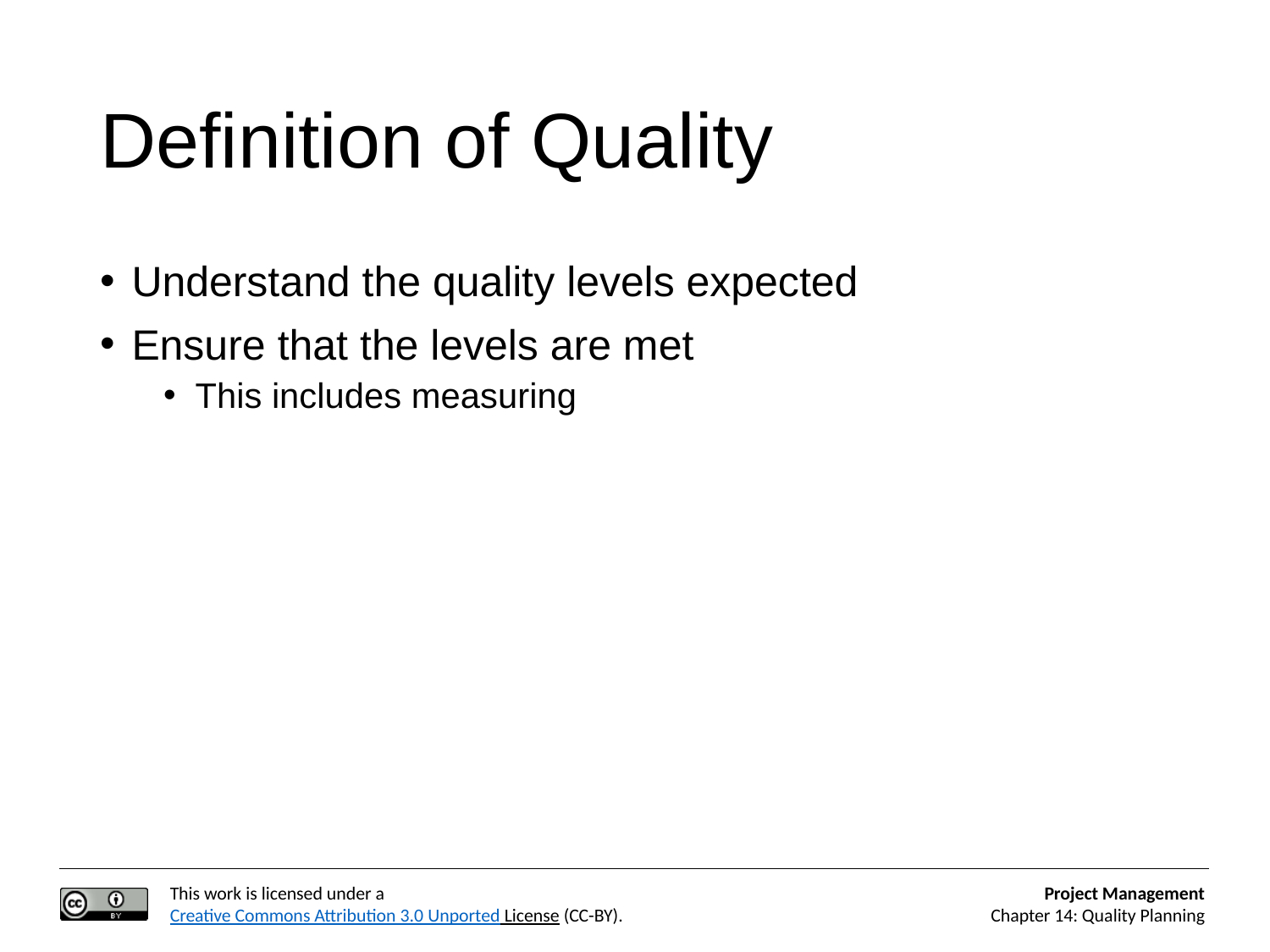

# Definition of Quality
Understand the quality levels expected
Ensure that the levels are met
This includes measuring